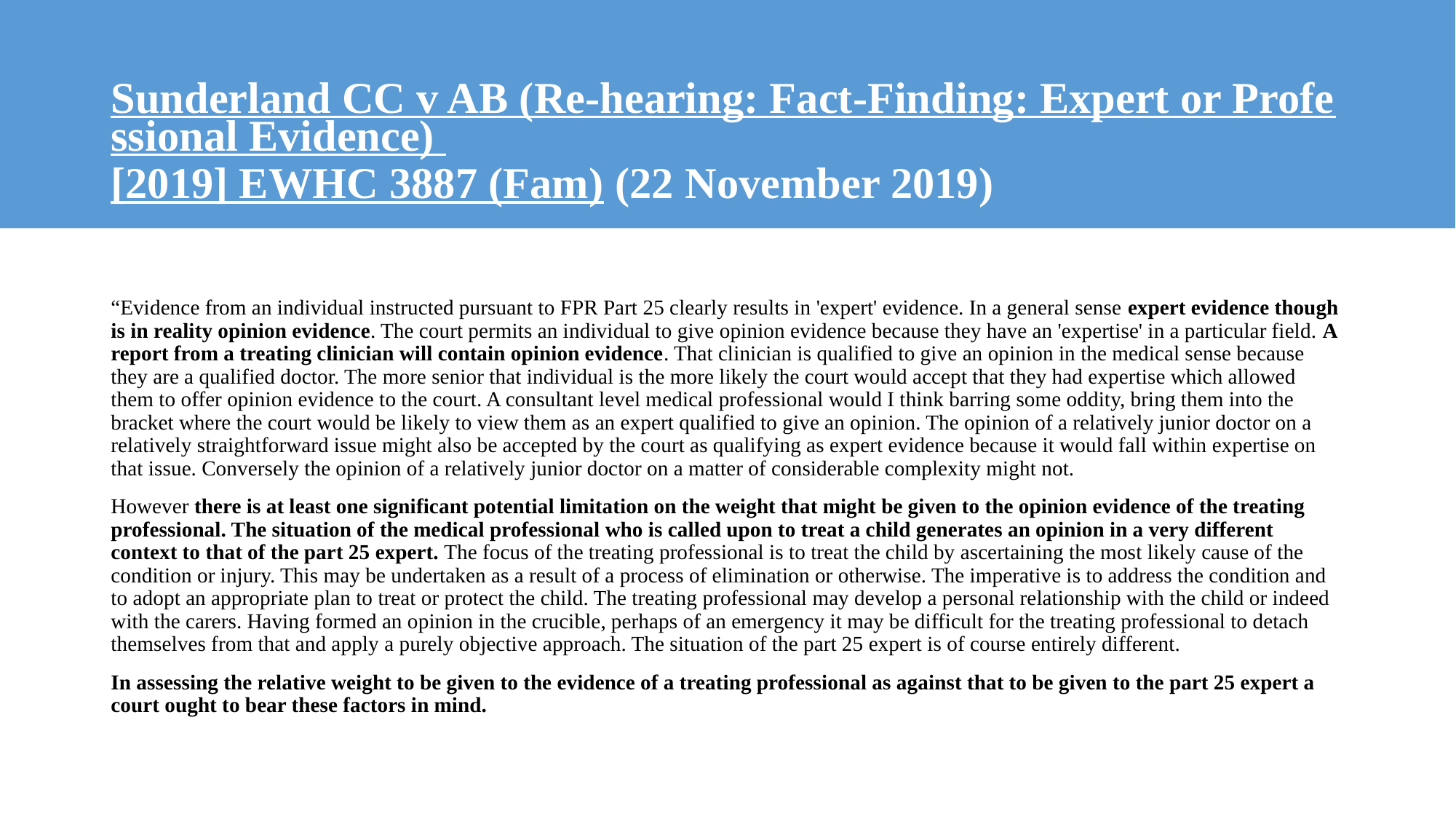

# Sunderland CC v AB (Re-hearing: Fact-Finding: Expert or Professional Evidence) [2019] EWHC 3887 (Fam) (22 November 2019)
“Evidence from an individual instructed pursuant to FPR Part 25 clearly results in 'expert' evidence. In a general sense expert evidence though is in reality opinion evidence. The court permits an individual to give opinion evidence because they have an 'expertise' in a particular field. A report from a treating clinician will contain opinion evidence. That clinician is qualified to give an opinion in the medical sense because they are a qualified doctor. The more senior that individual is the more likely the court would accept that they had expertise which allowed them to offer opinion evidence to the court. A consultant level medical professional would I think barring some oddity, bring them into the bracket where the court would be likely to view them as an expert qualified to give an opinion. The opinion of a relatively junior doctor on a relatively straightforward issue might also be accepted by the court as qualifying as expert evidence because it would fall within expertise on that issue. Conversely the opinion of a relatively junior doctor on a matter of considerable complexity might not.
However there is at least one significant potential limitation on the weight that might be given to the opinion evidence of the treating professional. The situation of the medical professional who is called upon to treat a child generates an opinion in a very different context to that of the part 25 expert. The focus of the treating professional is to treat the child by ascertaining the most likely cause of the condition or injury. This may be undertaken as a result of a process of elimination or otherwise. The imperative is to address the condition and to adopt an appropriate plan to treat or protect the child. The treating professional may develop a personal relationship with the child or indeed with the carers. Having formed an opinion in the crucible, perhaps of an emergency it may be difficult for the treating professional to detach themselves from that and apply a purely objective approach. The situation of the part 25 expert is of course entirely different.
In assessing the relative weight to be given to the evidence of a treating professional as against that to be given to the part 25 expert a court ought to bear these factors in mind.